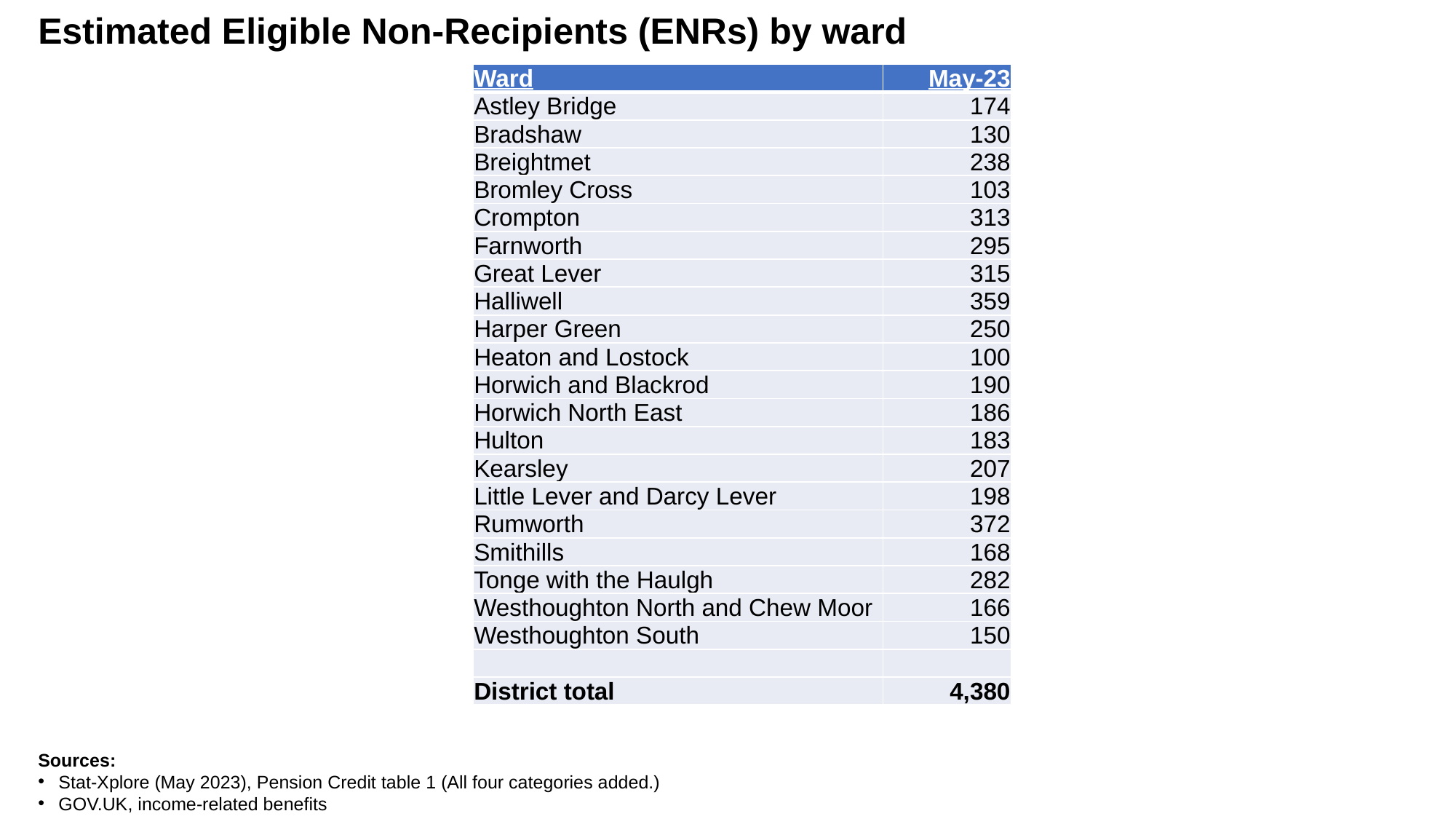

Estimated Eligible Non-Recipients (ENRs) by ward
Estimated Eligible Non-Recipients (ENRs) by ward
| Ward | May-23 |
| --- | --- |
| Astley Bridge | 174 |
| Bradshaw | 130 |
| Breightmet | 238 |
| Bromley Cross | 103 |
| Crompton | 313 |
| Farnworth | 295 |
| Great Lever | 315 |
| Halliwell | 359 |
| Harper Green | 250 |
| Heaton and Lostock | 100 |
| Horwich and Blackrod | 190 |
| Horwich North East | 186 |
| Hulton | 183 |
| Kearsley | 207 |
| Little Lever and Darcy Lever | 198 |
| Rumworth | 372 |
| Smithills | 168 |
| Tonge with the Haulgh | 282 |
| Westhoughton North and Chew Moor | 166 |
| Westhoughton South | 150 |
|  |  |
| District total | 4,380 |
Sources:
Stat-Xplore (May 2023), Pension Credit table 1 (All four categories added.)
GOV.UK, income-related benefits